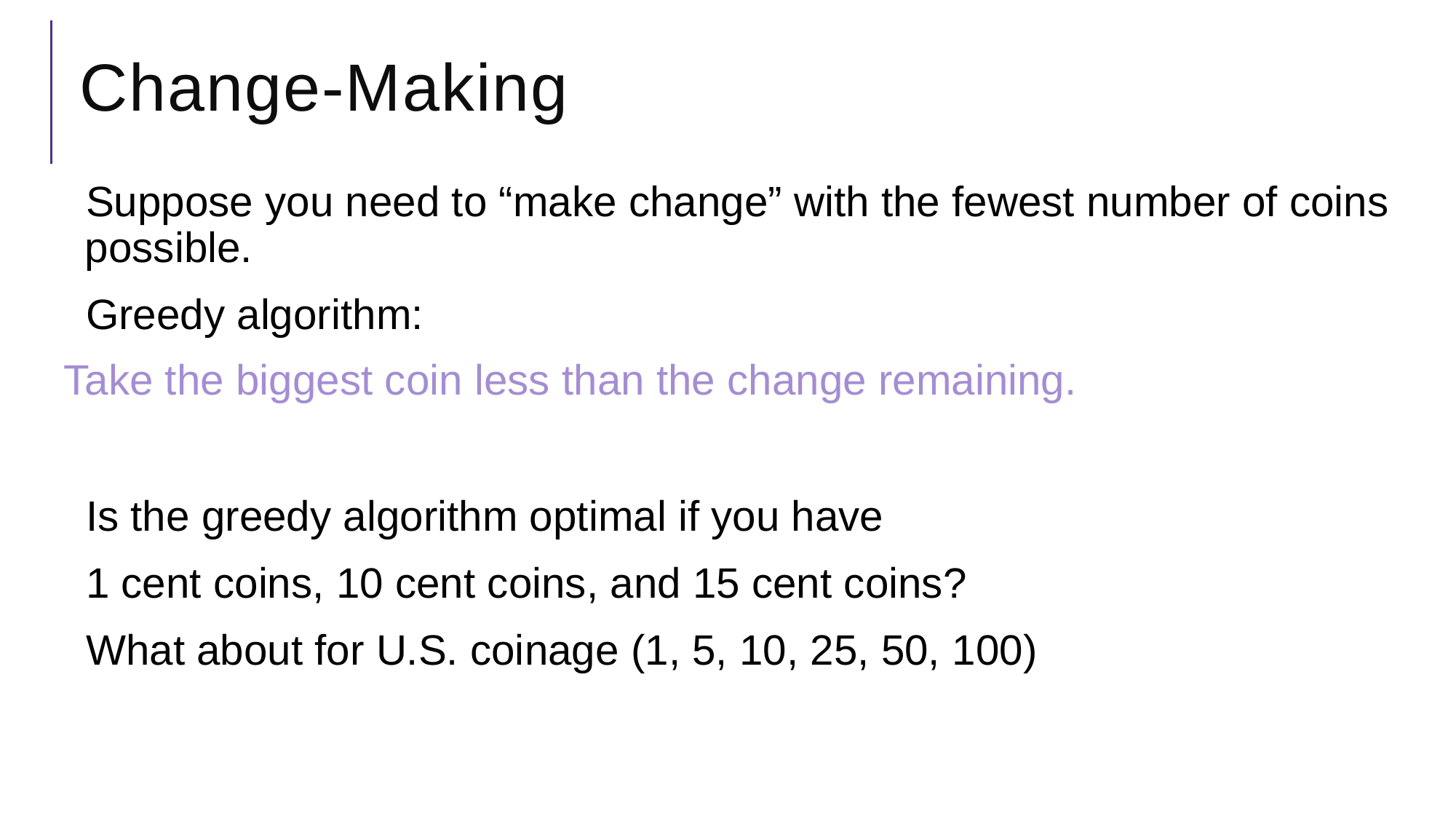

# Change-Making
Suppose you need to “make change” with the fewest number of coins possible.
Greedy algorithm:

Is the greedy algorithm optimal if you have
1 cent coins, 10 cent coins, and 15 cent coins?
What about for U.S. coinage (1, 5, 10, 25, 50, 100)
Take the biggest coin less than the change remaining.